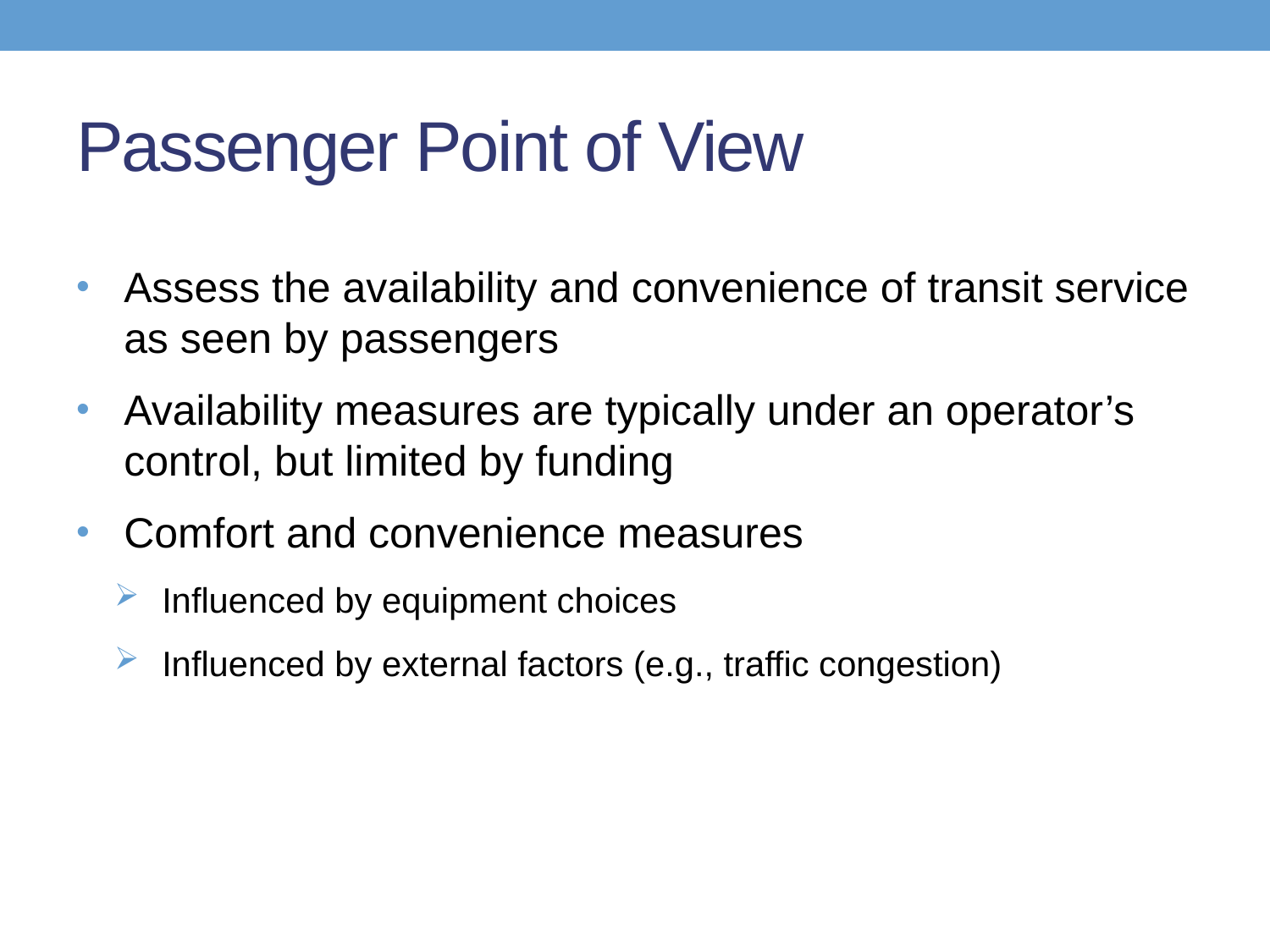

# Passenger Point of View
Assess the availability and convenience of transit service as seen by passengers
Availability measures are typically under an operator’s control, but limited by funding
Comfort and convenience measures
Influenced by equipment choices
Influenced by external factors (e.g., traffic congestion)